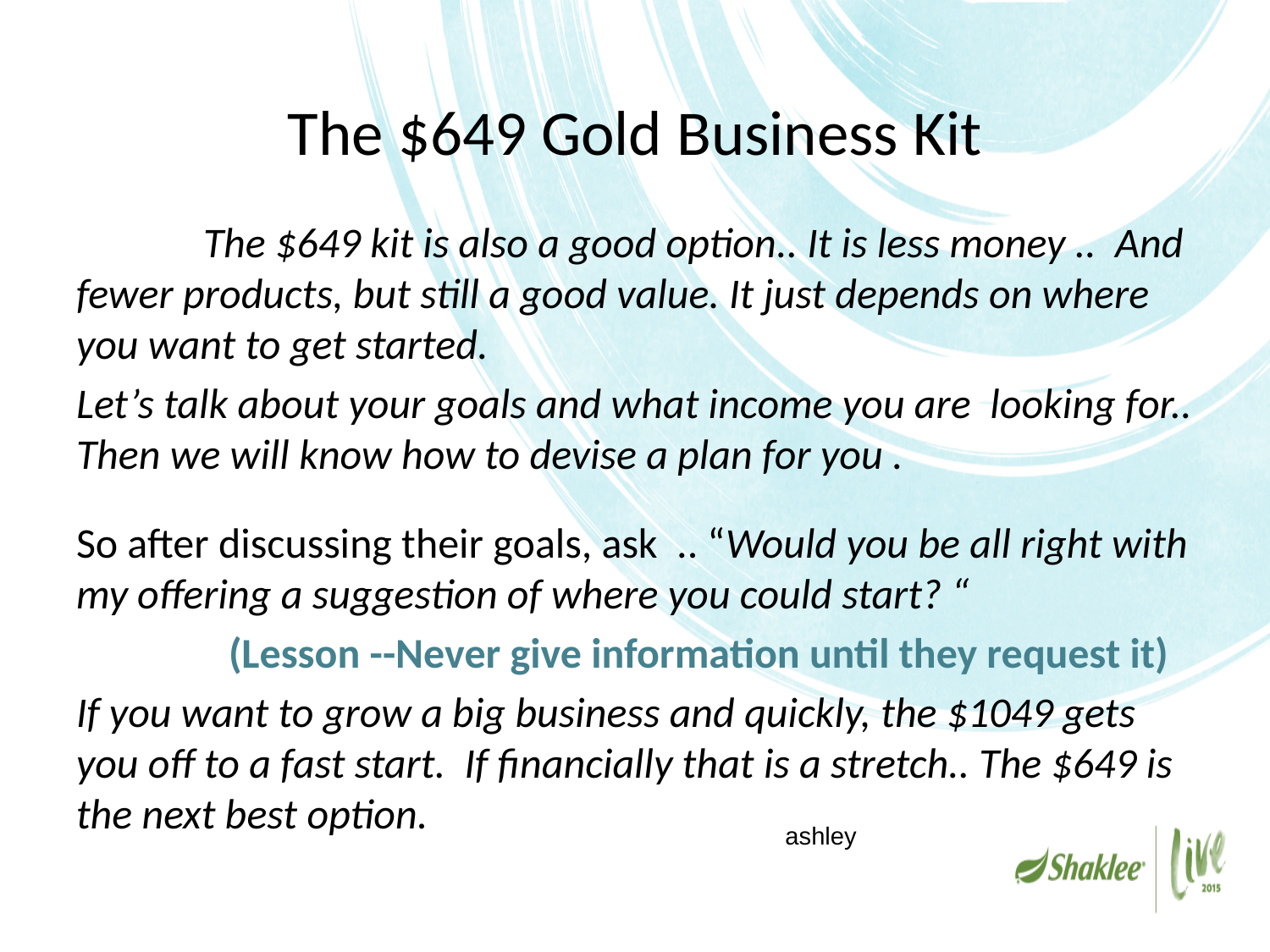

# The $649 Gold Business Kit
	The $649 kit is also a good option.. It is less money ..  And fewer products, but still a good value. It just depends on where you want to get started.
Let’s talk about your goals and what income you are  looking for.. Then we will know how to devise a plan for you .

So after discussing their goals, ask  .. “Would you be all right with my offering a suggestion of where you could start? “
                (Lesson --Never give information until they request it)
If you want to grow a big business and quickly, the $1049 gets you off to a fast start.  If financially that is a stretch.. The $649 is the next best option.
ashley